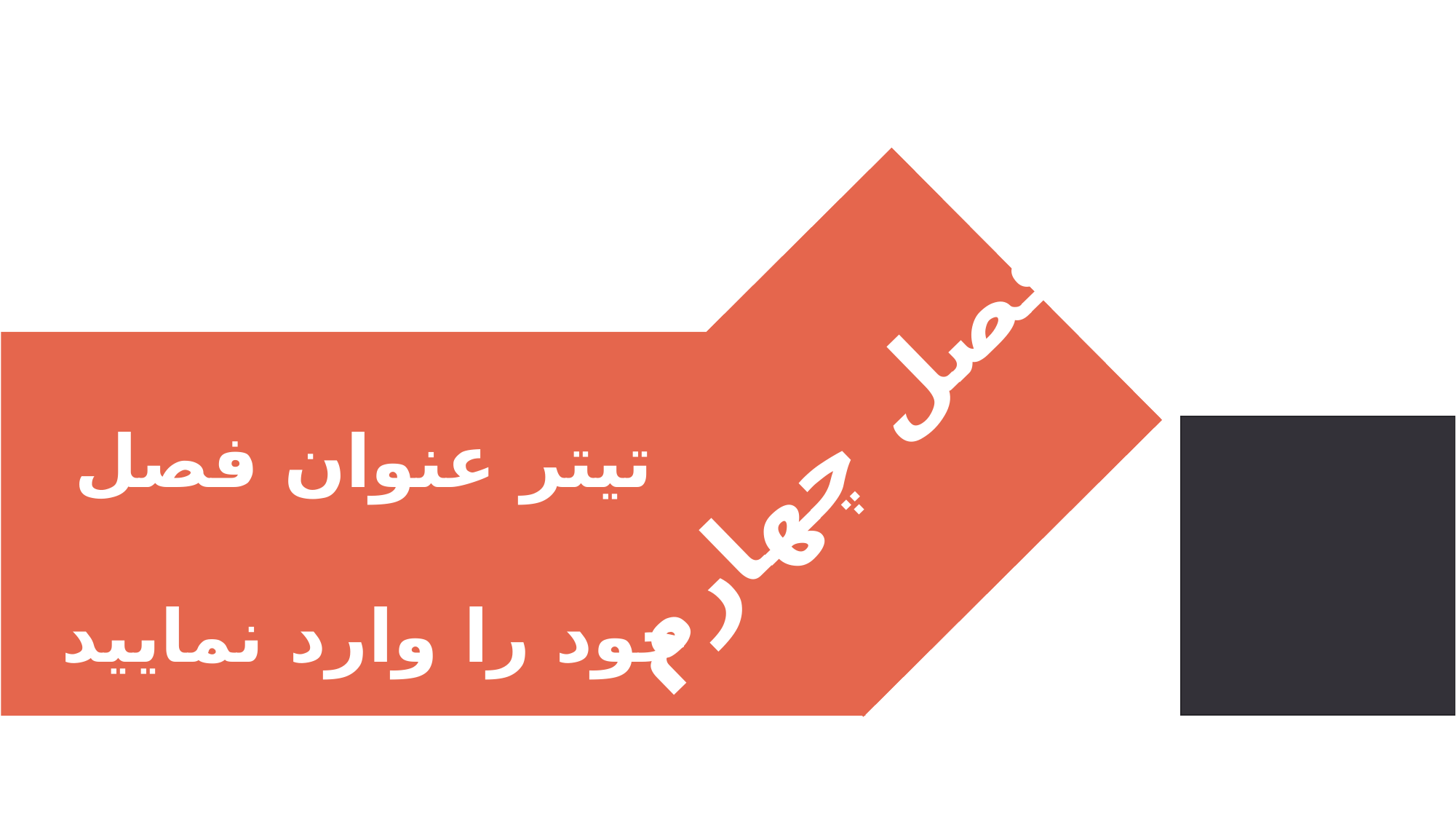

فصل چهارم
تیتر عنوان فصل
 خود را وارد نمایید